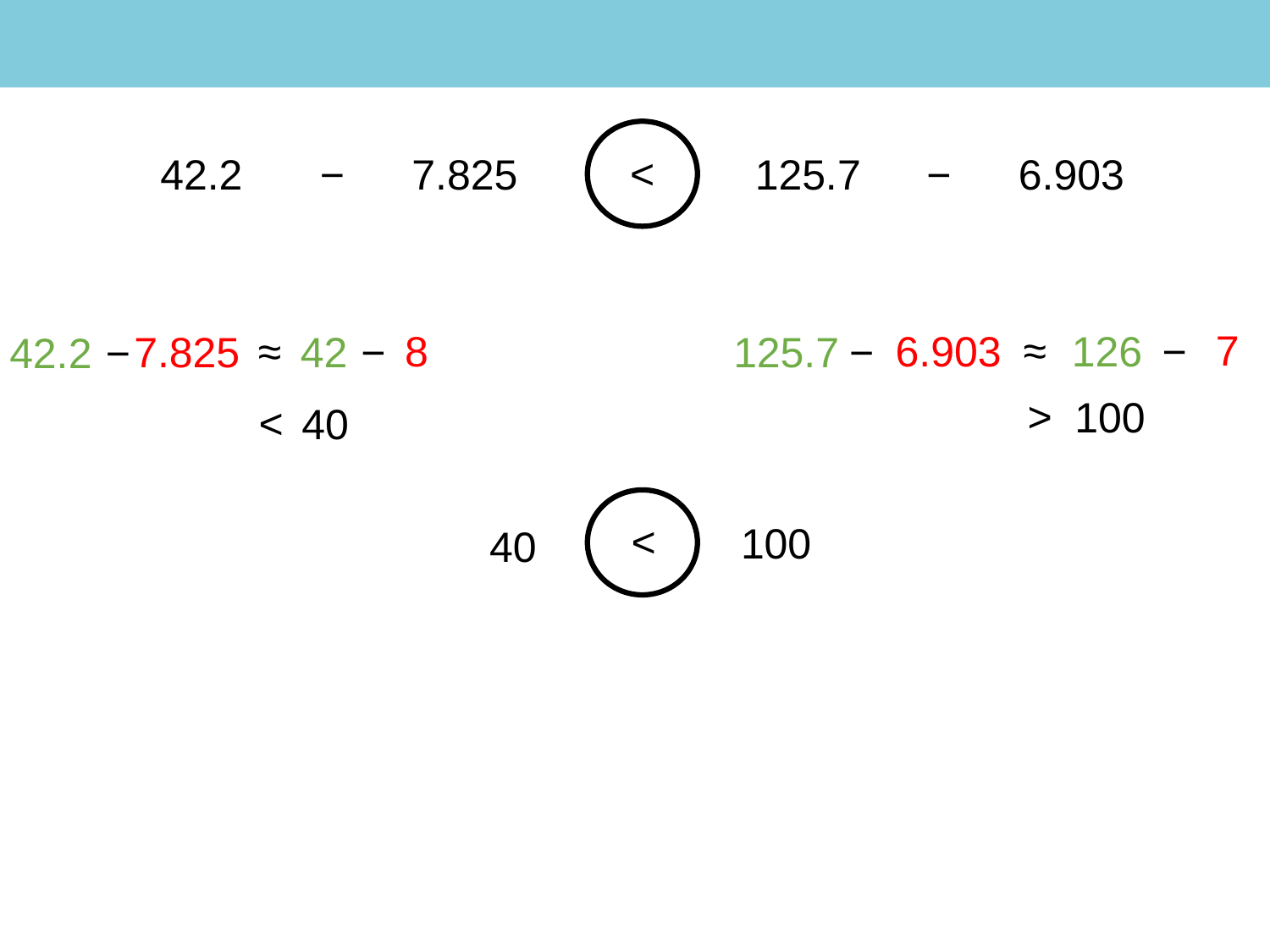

<
7.825
6.903
42.2
−
125.7
−
≈
7
126
−
≈
8
6.903
42
−
125.7
−
7.825
42.2
−
>
100
<
40

<
100
40